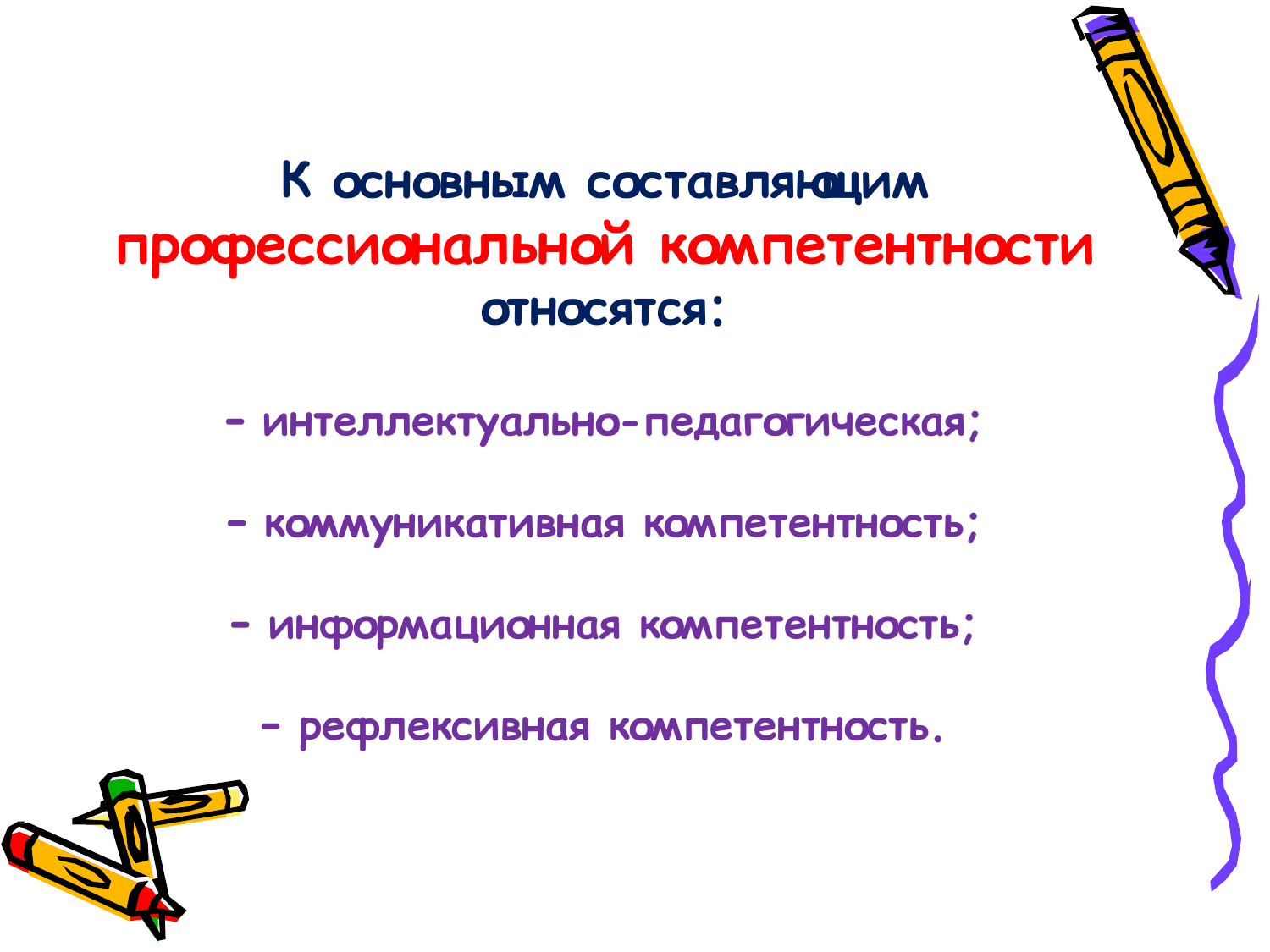

# К основным составляющим профессиональной компетентности относятся: – интеллектуально-педагогическая; – коммуникативная компетентность; – информационная компетентность; – рефлексивная компетентность.